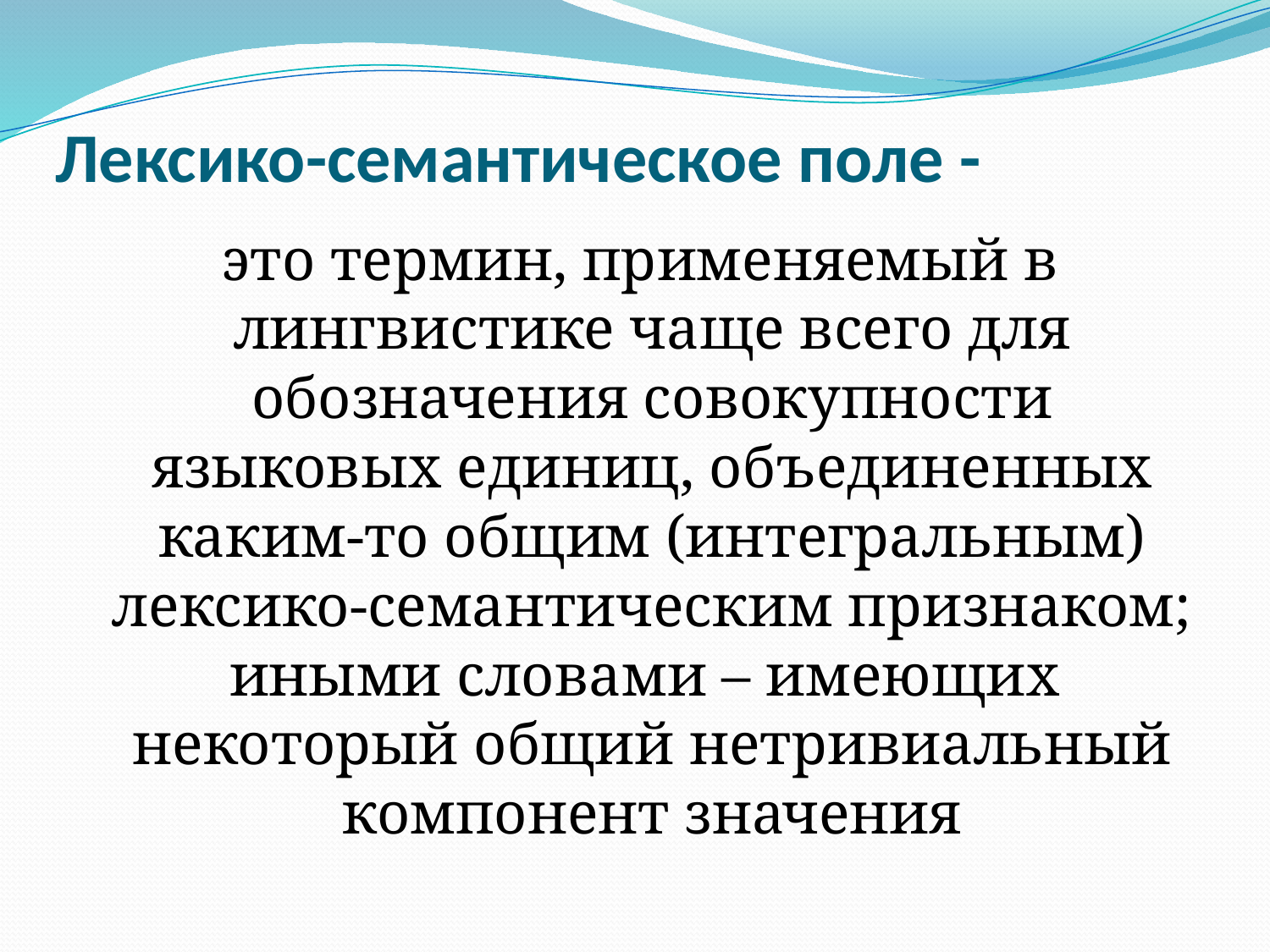

# Лексико-семантическое поле -
 это термин, применяемый в лингвистике чаще всего для обозначения совокупности языковых единиц, объединенных каким-то общим (интегральным) лексико-семантическим признаком; иными словами – имеющих  некоторый общий нетривиальный компонент значения